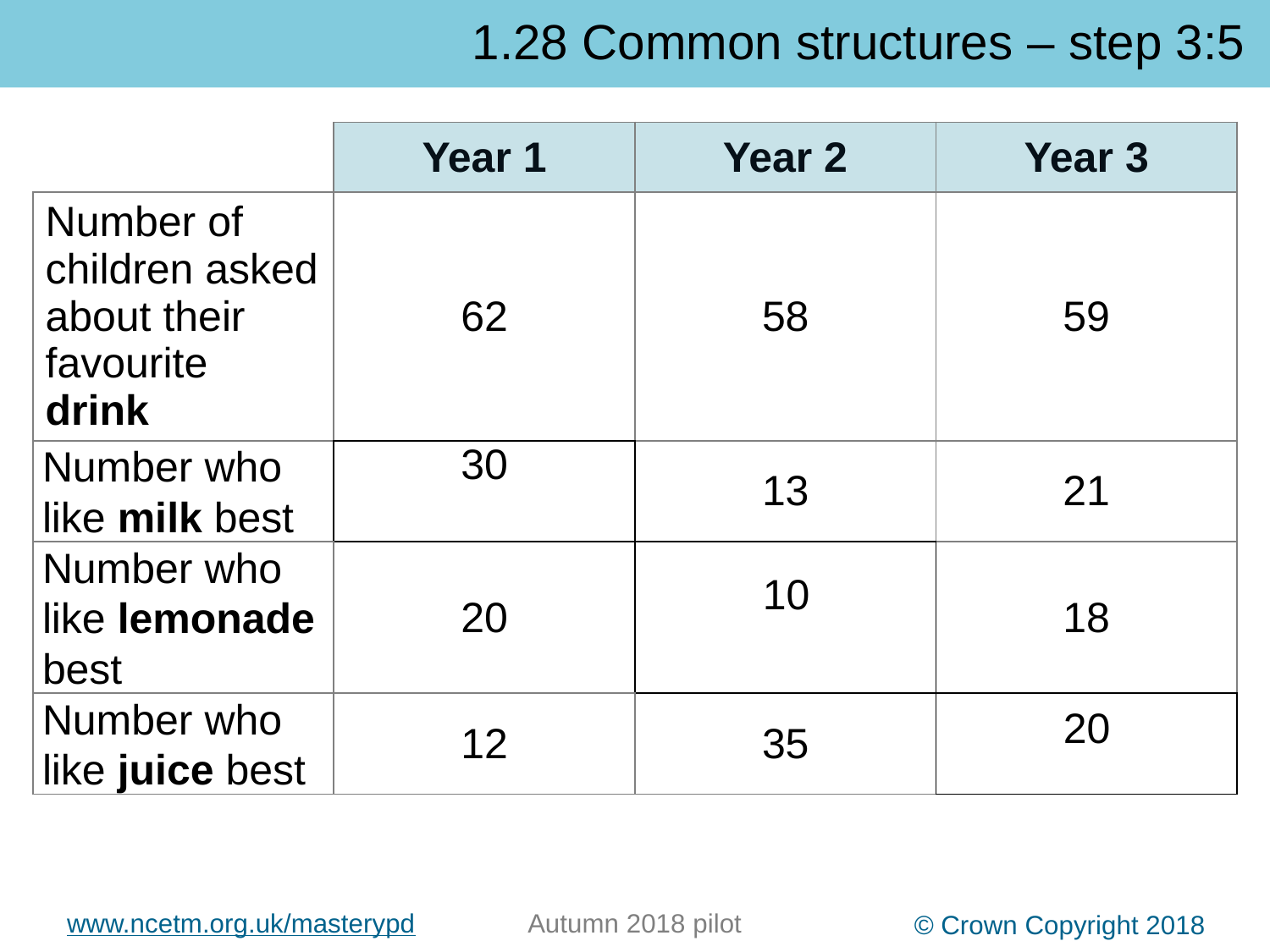

1.28 Common structures – step 3:5
|  | Year 1 | Year 2 | Year 3 |
| --- | --- | --- | --- |
| Number of children asked about their favourite drink | 62 | 58 | 59 |
| Number who like milk best |  | 13 | 21 |
| Number who like lemonade best | 20 |  | 18 |
| Number who like juice best | 12 | 35 |  |
30
10
20